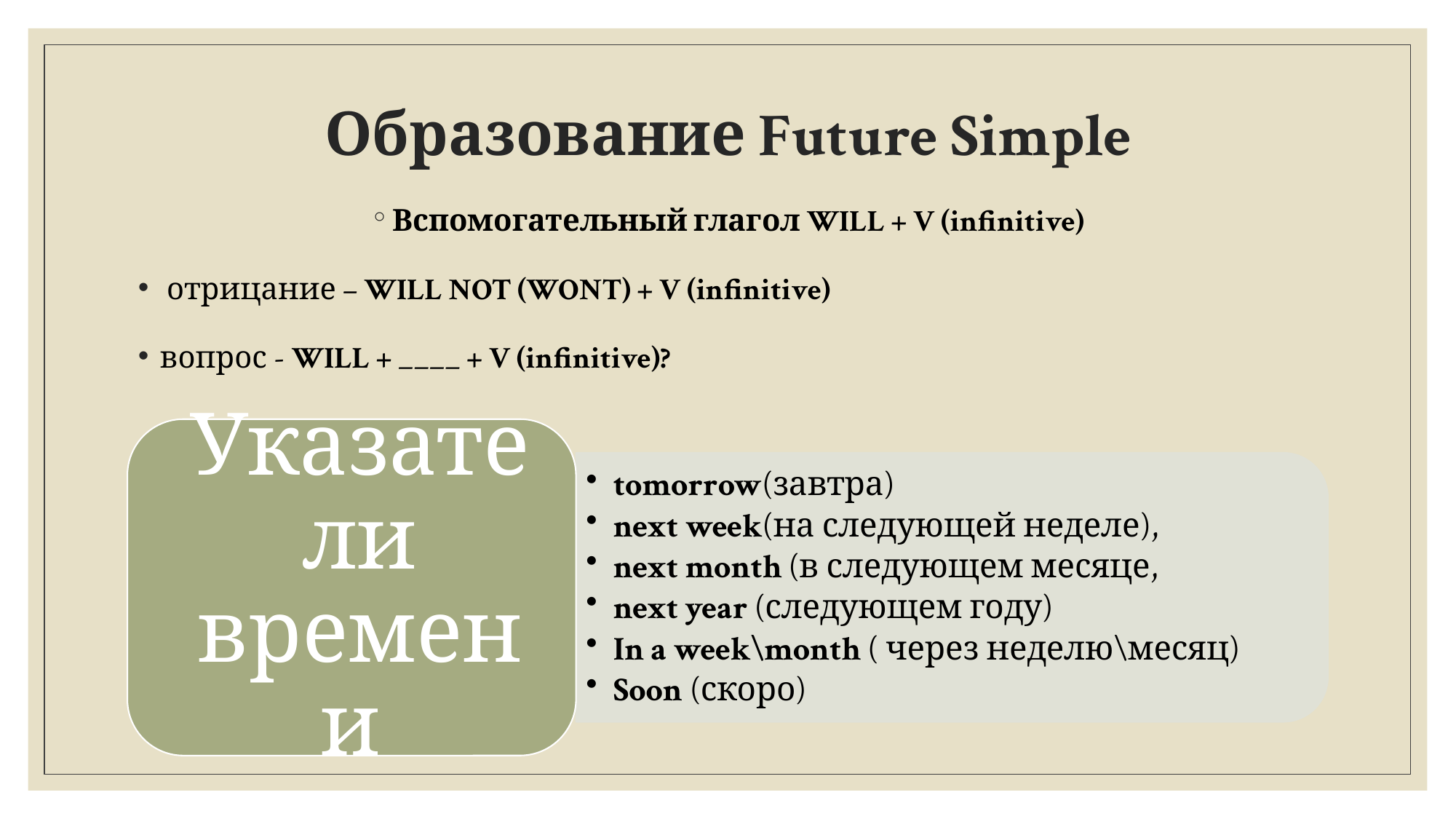

# Образование Future Simple
Вспомогательный глагол WILL + V (infinitive)
 отрицание – WILL NOT (WONT) + V (infinitive)
вопрос - WILL + ____ + V (infinitive)?
tomorrow(завтра)
next week(на следующей неделе),
next month (в следующем месяце,
next year (следующем году)
In a week\month ( через неделю\месяц)
Soon (скоро)
Указатели времени